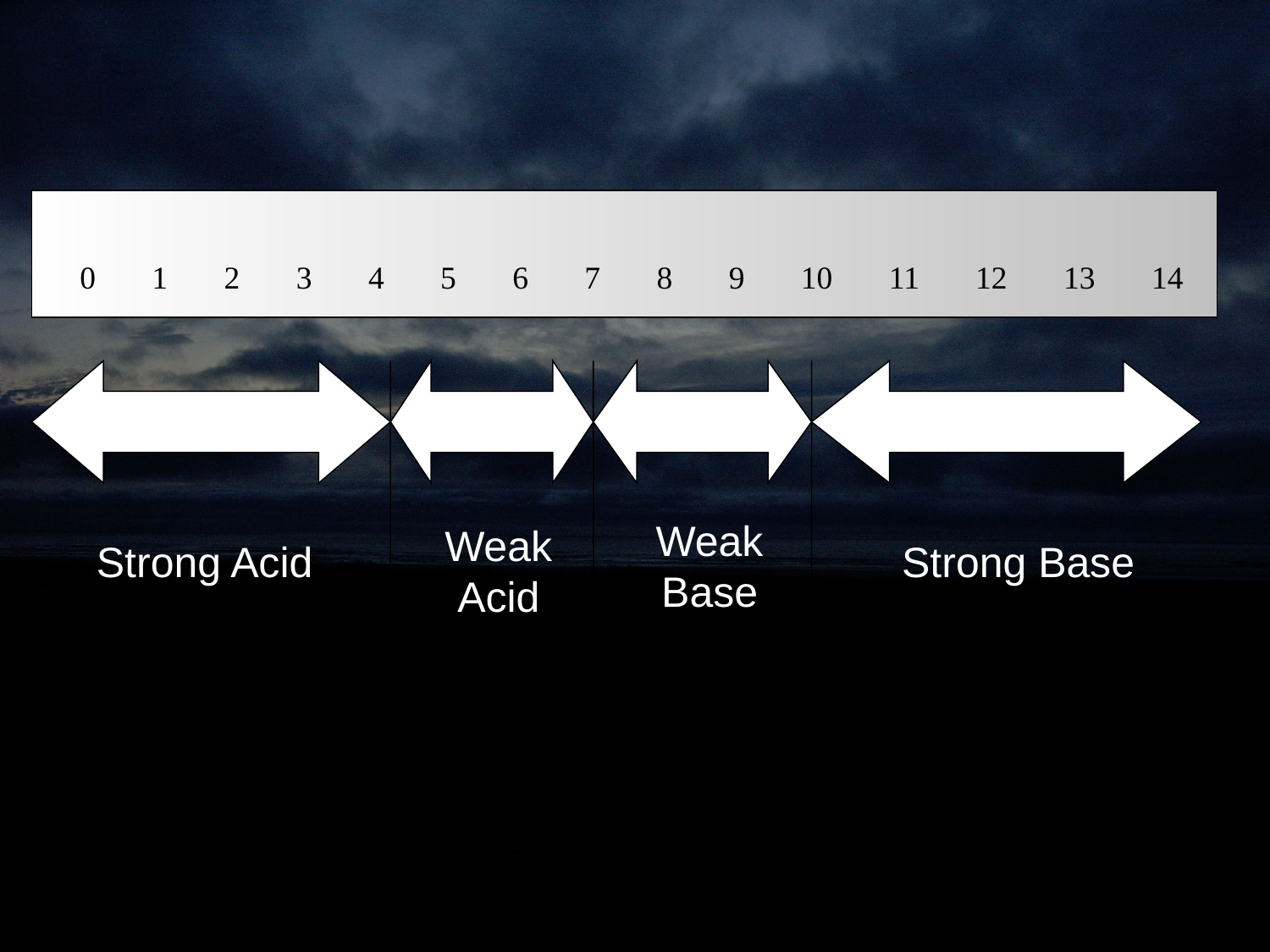

0       1       2       3       4       5       6       7       8       9       10       11       12       13       14

Weak
Base
Weak
Acid
Strong Acid
Strong Base